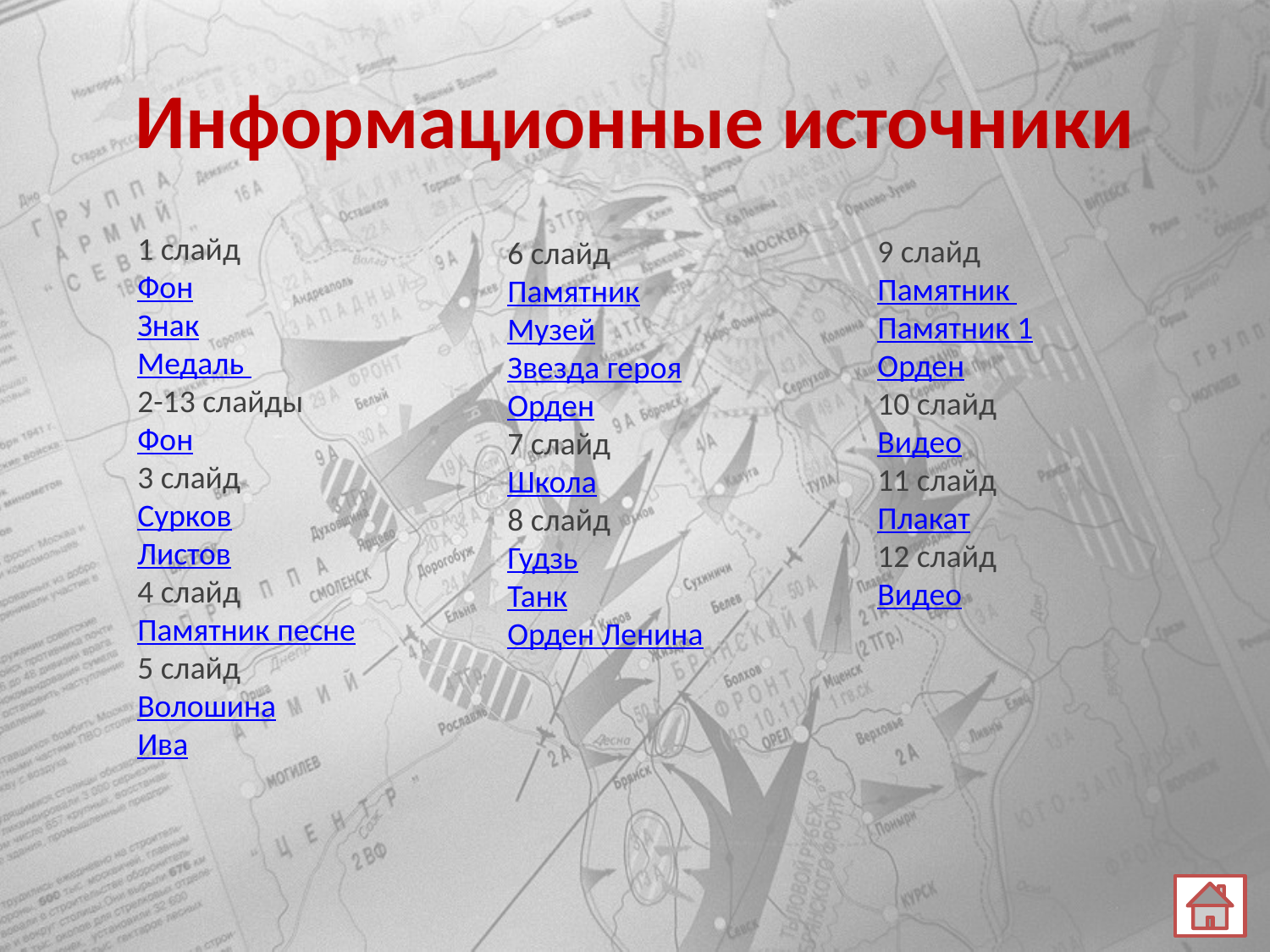

# Информационные источники
1 слайд
Фон
Знак
Медаль
2-13 слайды
Фон
3 слайд
Сурков
Листов
4 слайд
Памятник песне
5 слайд
Волошина
Ива

9 слайд
Памятник
Памятник 1
Орден
10 слайд
Видео
11 слайд
Плакат
12 слайд
Видео
6 слайд
Памятник
Музей
Звезда героя
Орден
7 слайд
Школа
8 слайд
Гудзь
Танк
Орден Ленина